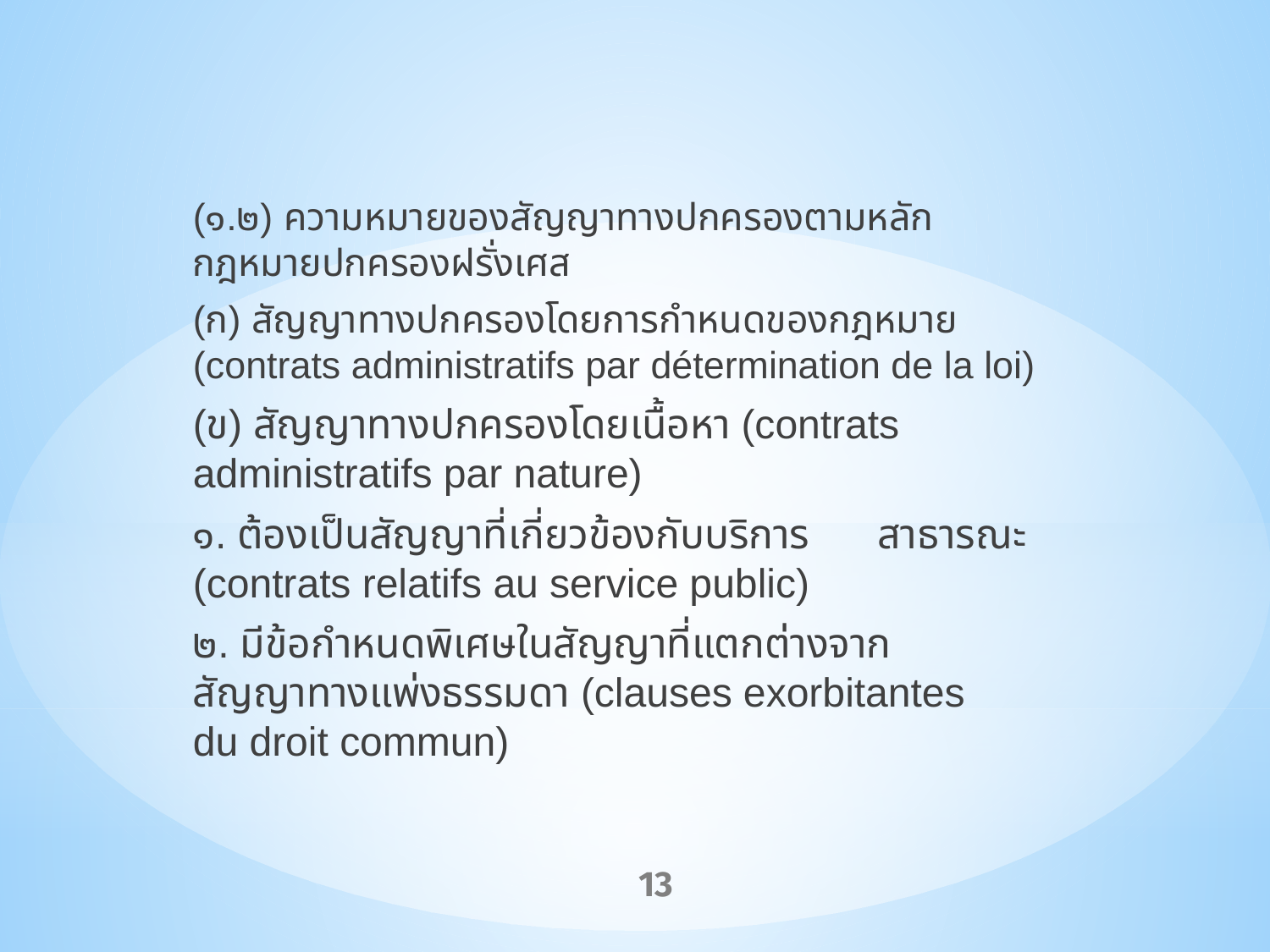

(๑.๒) ความหมายของสัญญาทางปกครองตามหลักกฎหมายปกครองฝรั่งเศส
	(ก) สัญญาทางปกครองโดยการกำหนดของกฎหมาย 	(contrats administratifs par détermination de la loi)
	(ข) สัญญาทางปกครองโดยเนื้อหา (contrats 	administratifs par nature)
		๑. ต้องเป็นสัญญาที่เกี่ยวข้องกับบริการ			สาธารณะ (contrats relatifs au service public)
		๒. มีข้อกำหนดพิเศษในสัญญาที่แตกต่างจาก		สัญญาทางแพ่งธรรมดา (clauses exorbitantes 		du droit commun)

13